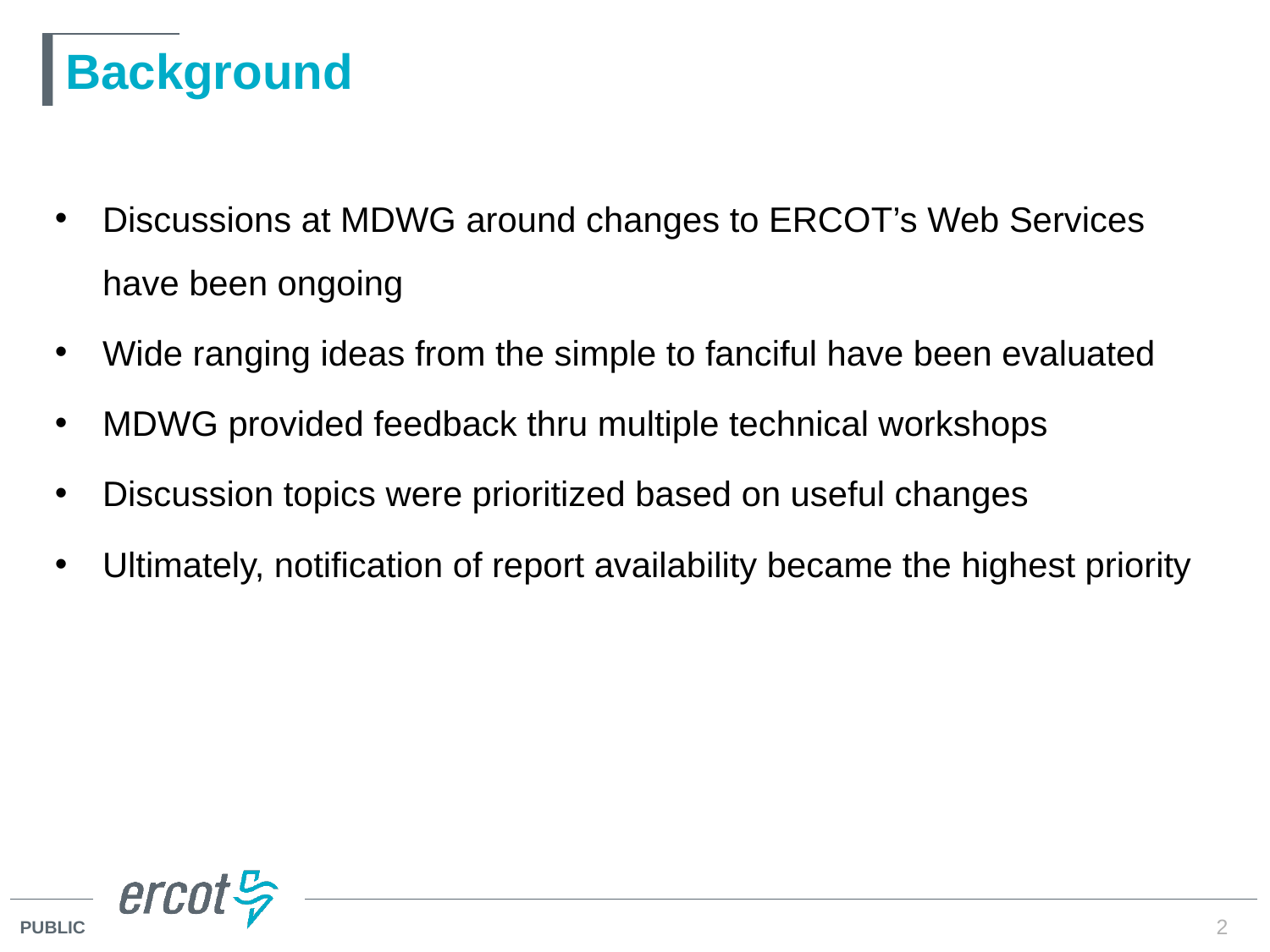

# Background
Discussions at MDWG around changes to ERCOT’s Web Services have been ongoing
Wide ranging ideas from the simple to fanciful have been evaluated
MDWG provided feedback thru multiple technical workshops
Discussion topics were prioritized based on useful changes
Ultimately, notification of report availability became the highest priority

2